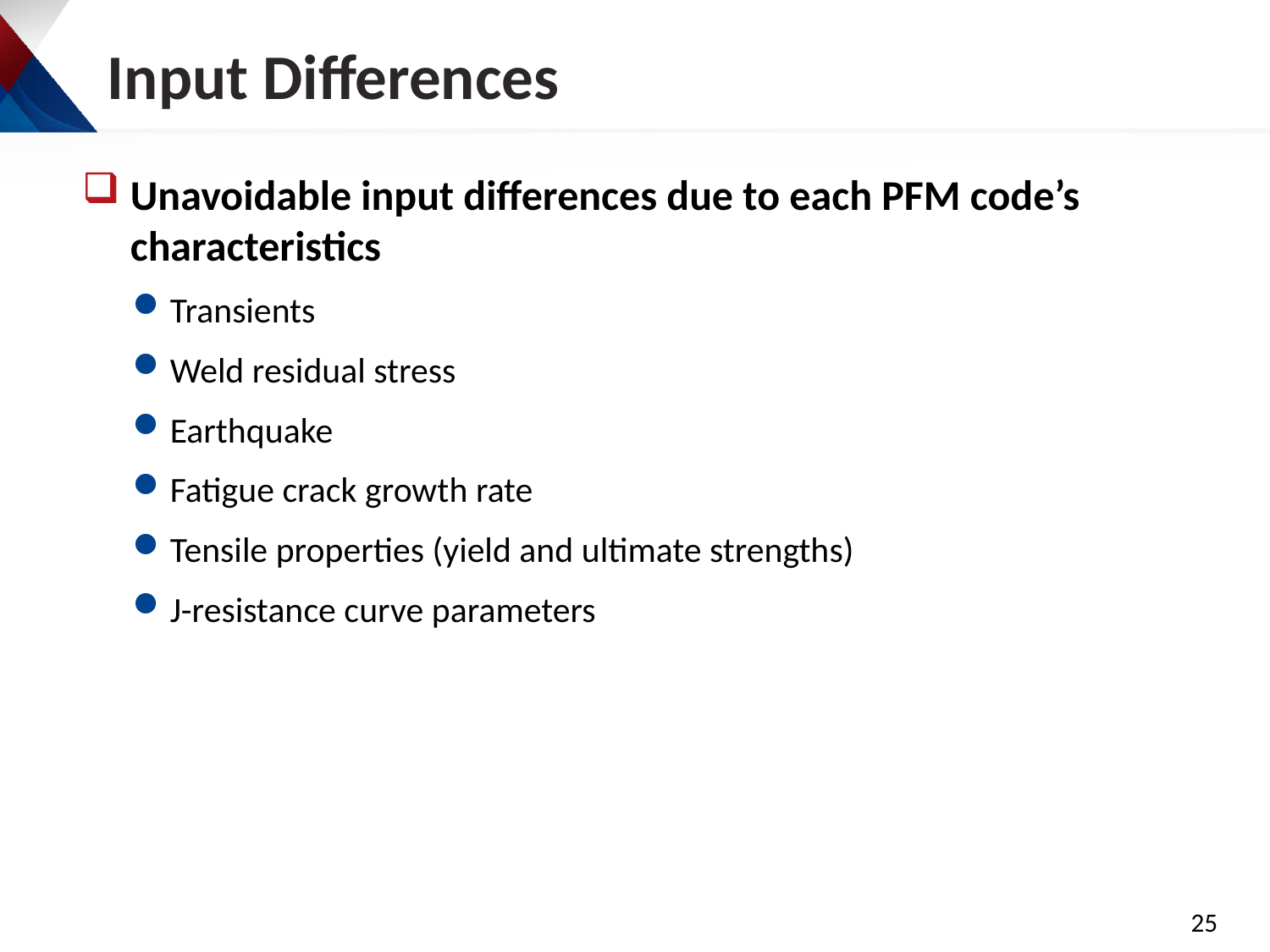

# Input Differences
Unavoidable input differences due to each PFM code’s characteristics
Transients
Weld residual stress
Earthquake
Fatigue crack growth rate
Tensile properties (yield and ultimate strengths)
J-resistance curve parameters

25